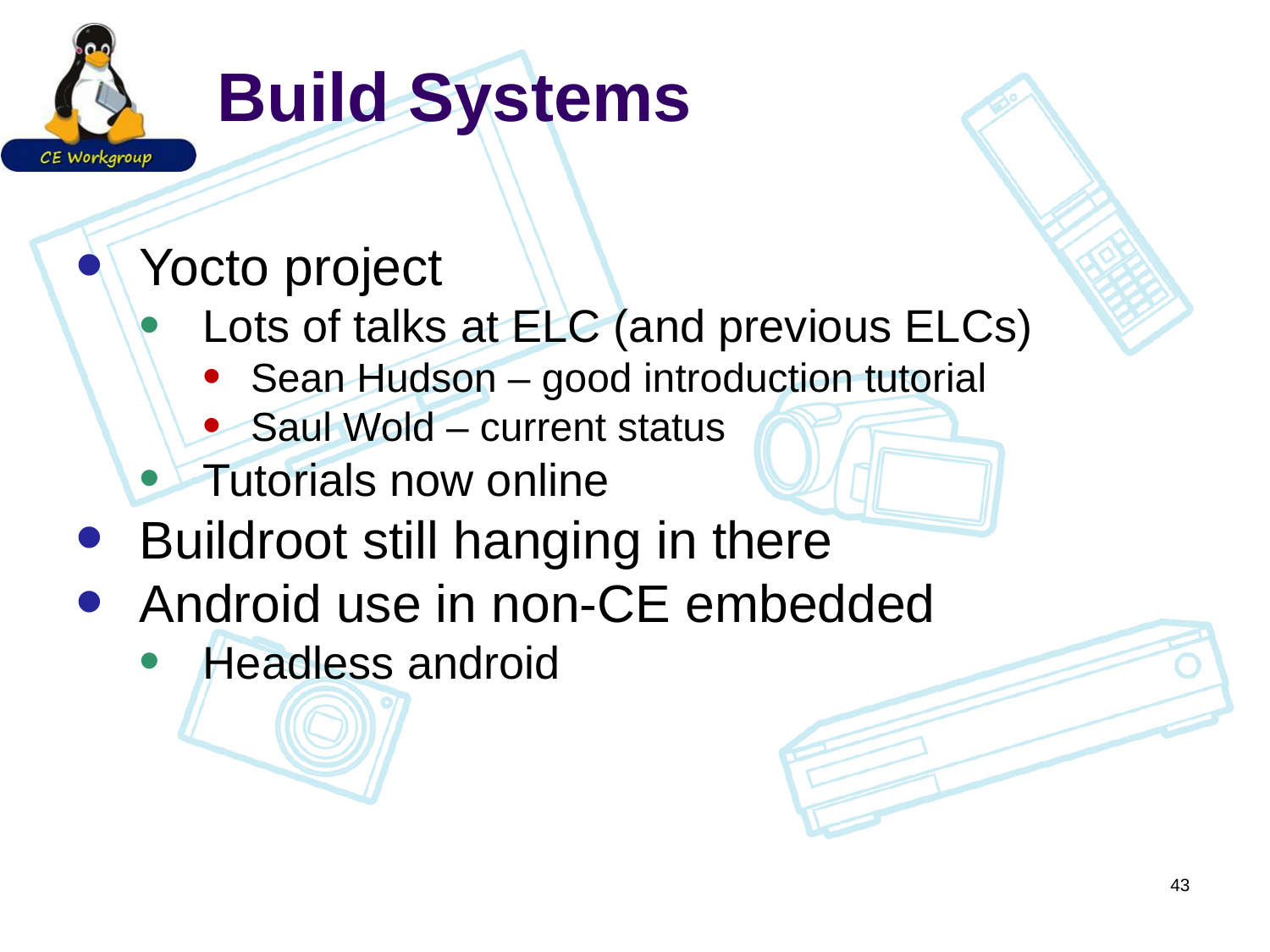

# Build Systems
Yocto project
Lots of talks at ELC (and previous ELCs)
Sean Hudson – good introduction tutorial
Saul Wold – current status
Tutorials now online
Buildroot still hanging in there
Android use in non-CE embedded
Headless android
43